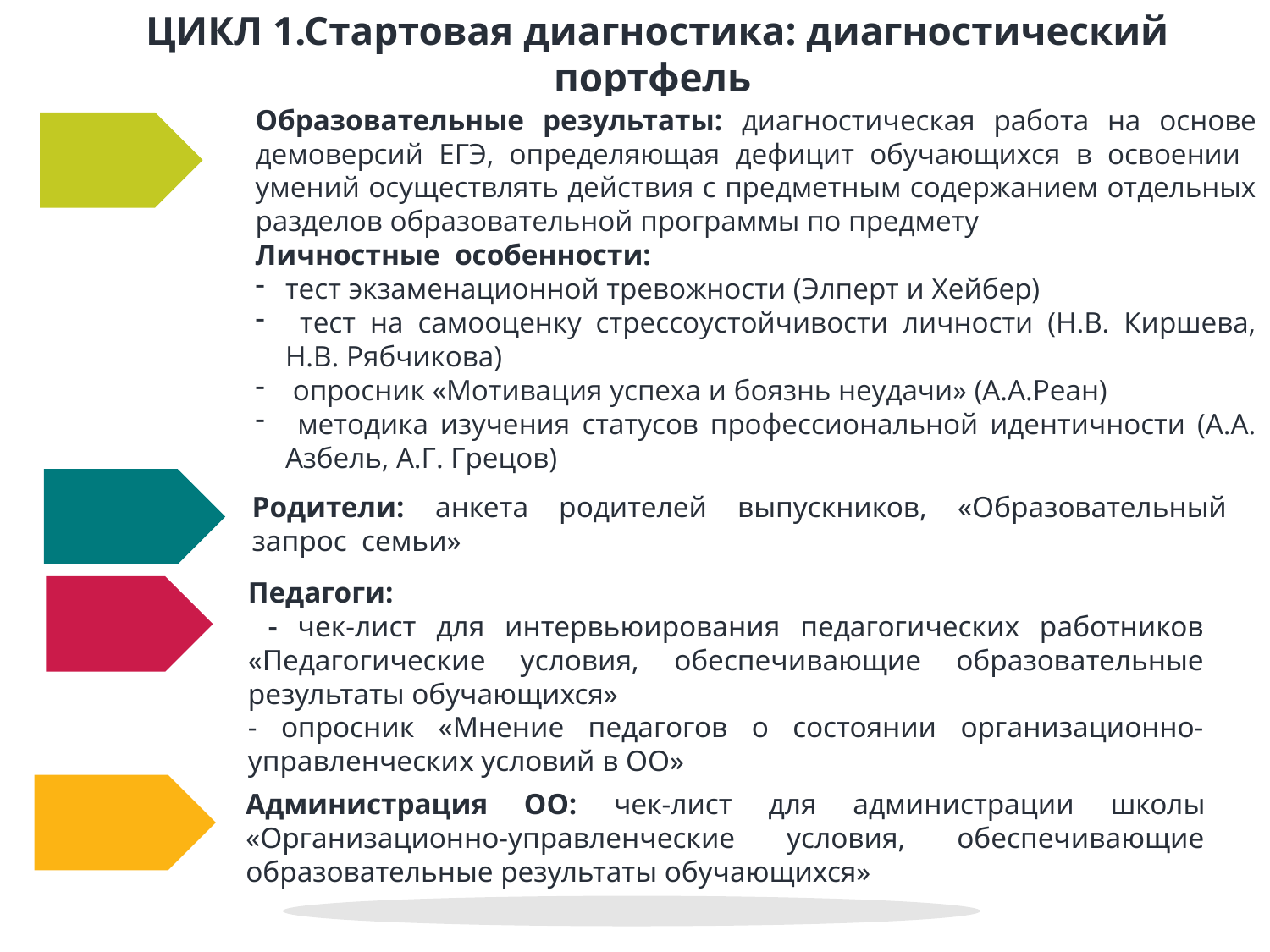

ЦИКЛ 1.Стартовая диагностика: диагностический портфель
Образовательные результаты: диагностическая работа на основе демоверсий ЕГЭ, определяющая дефицит обучающихся в освоении  умений осуществлять действия с предметным содержанием отдельных разделов образовательной программы по предмету
Личностные  особенности:
тест экзаменационной тревожности (Элперт и Хейбер)
 тест на самооценку стрессоустойчивости личности (Н.В. Киршева, Н.В. Рябчикова)
 опросник «Мотивация успеха и боязнь неудачи» (А.А.Реан)
 методика изучения статусов профессиональной идентичности (А.А. Азбель, А.Г. Грецов)

Родители: анкета родителей выпускников, «Образовательный запрос  семьи»
Педагоги:
 - чек-лист для интервьюирования педагогических работников «Педагогические условия, обеспечивающие образовательные результаты обучающихся»
- опросник «Мнение педагогов о состоянии организационно-управленческих условий в ОО»

Администрация ОО: чек-лист для администрации школы «Организационно-управленческие условия, обеспечивающие образовательные результаты обучающихся»